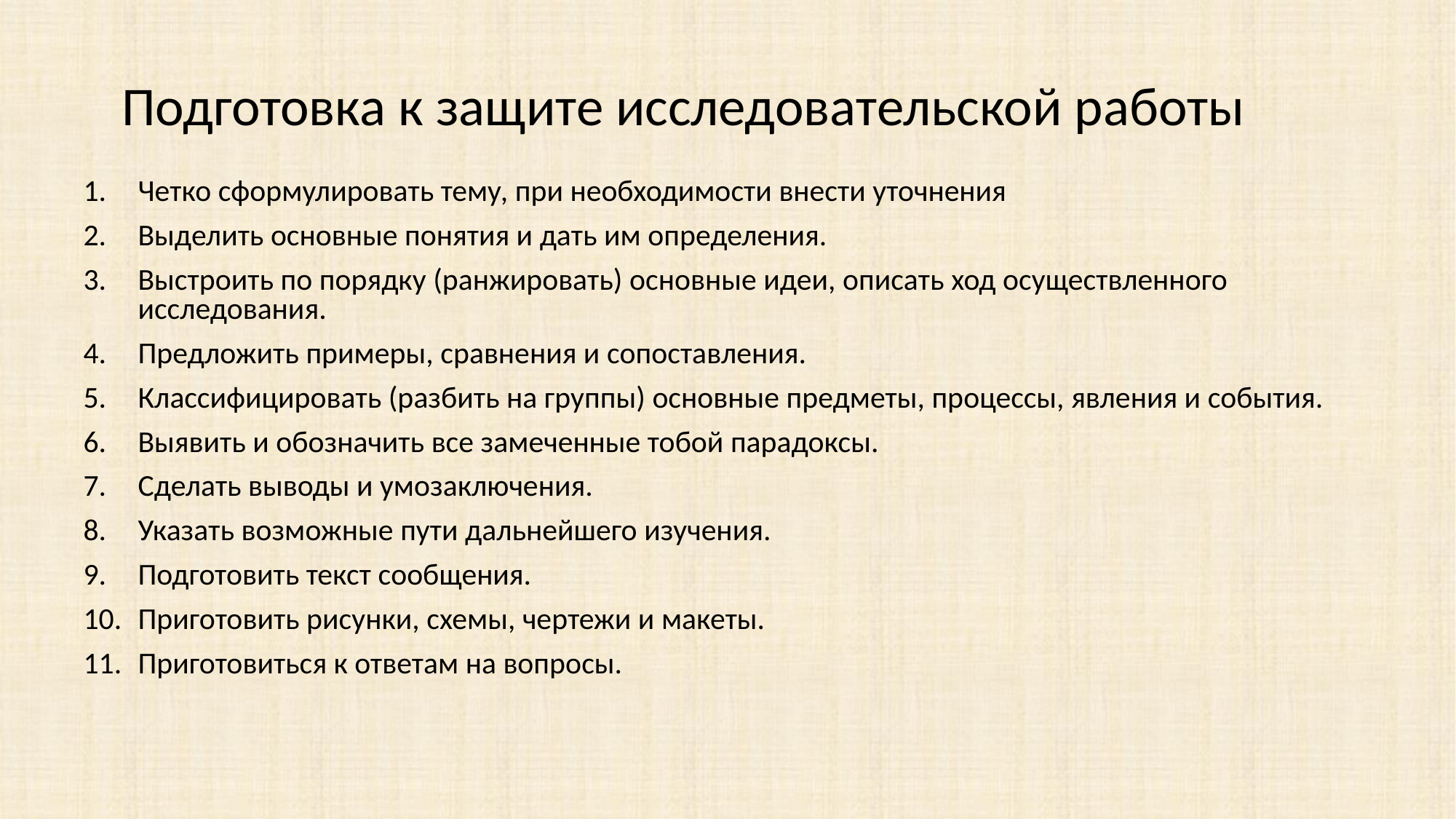

Подготовка к защите исследовательской работы
Четко сформулировать тему, при необходимости внести уточнения
Выделить основные понятия и дать им определения.
Выстроить по порядку (ранжировать) основные идеи, описать ход осуществленного исследования.
Предложить примеры, сравнения и сопоставления.
Классифицировать (разбить на группы) основные предметы, процессы, явления и события.
Выявить и обозначить все замеченные тобой парадоксы.
Сделать выводы и умозаключения.
Указать возможные пути дальнейшего изучения.
Подготовить текст сообщения.
Приготовить рисунки, схемы, чертежи и макеты.
Приготовиться к ответам на вопросы.